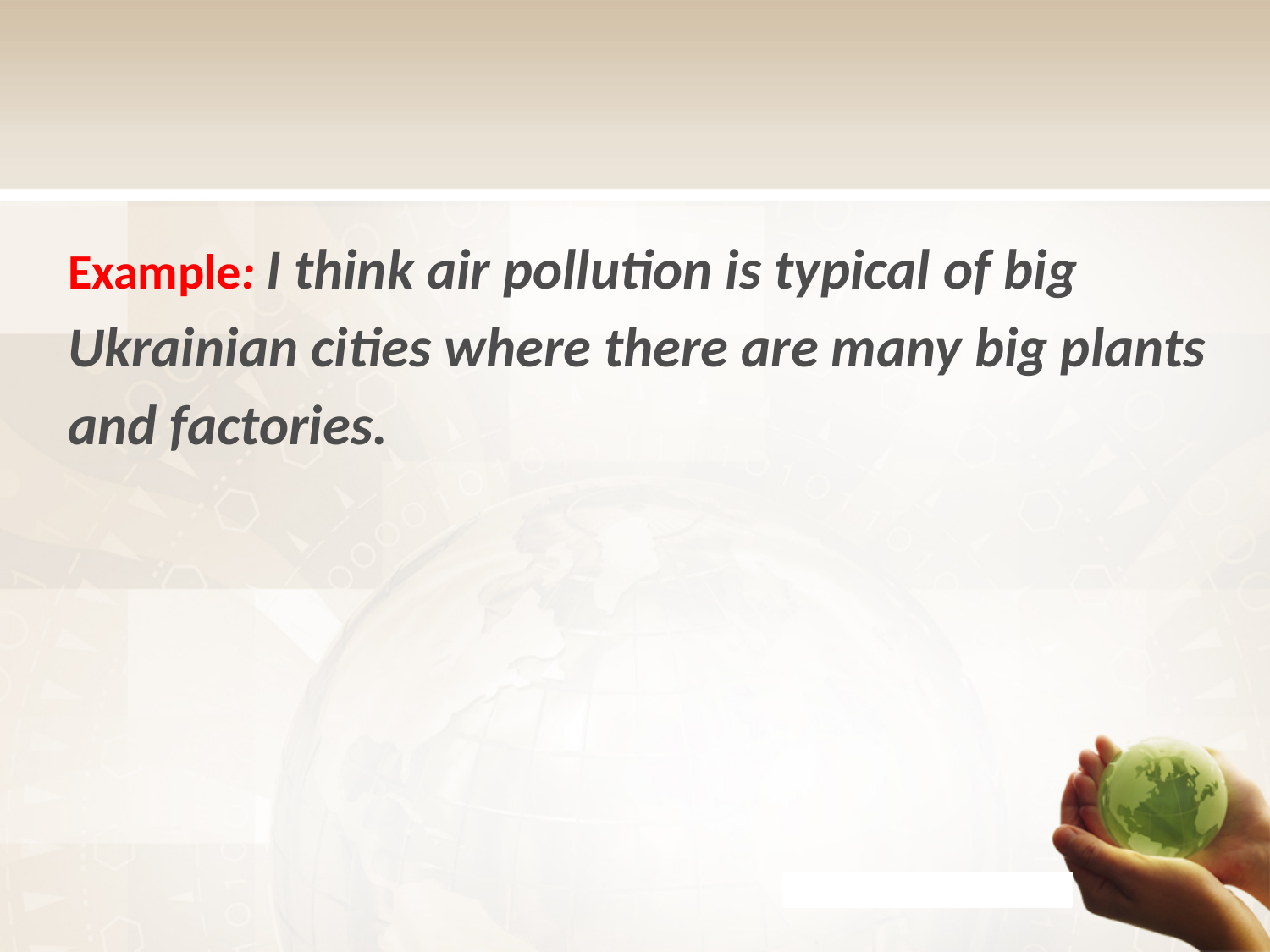

Example: I think air pollution is typical of big Ukrainian cities where there are many big plants and factories.